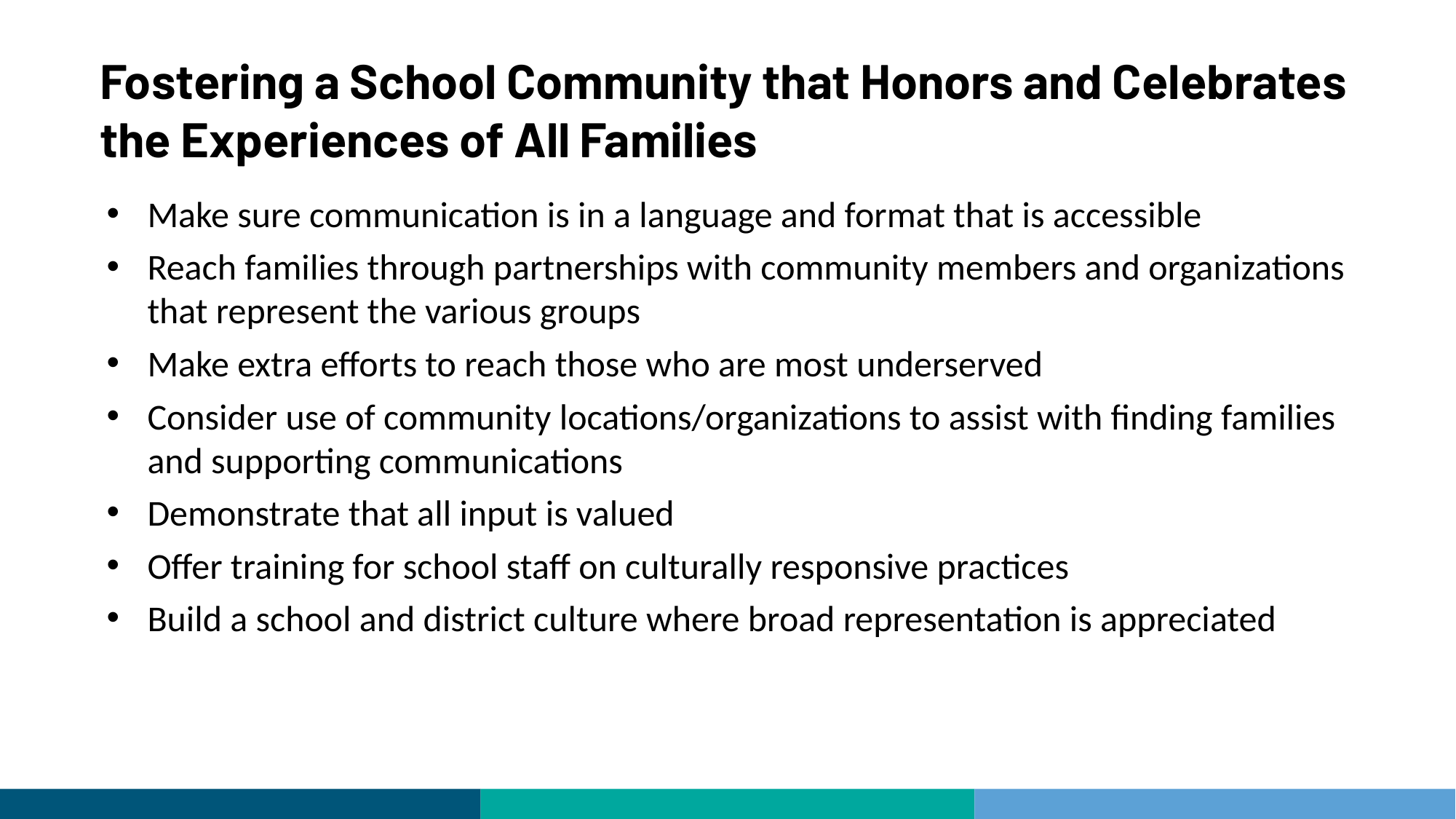

# Fostering a School Community that Honors and Celebrates the Experiences of All Families
Make sure communication is in a language and format that is accessible
Reach families through partnerships with community members and organizations that represent the various groups
Make extra efforts to reach those who are most underserved
Consider use of community locations/organizations to assist with finding families and supporting communications
Demonstrate that all input is valued
Offer training for school staff on culturally responsive practices
Build a school and district culture where broad representation is appreciated